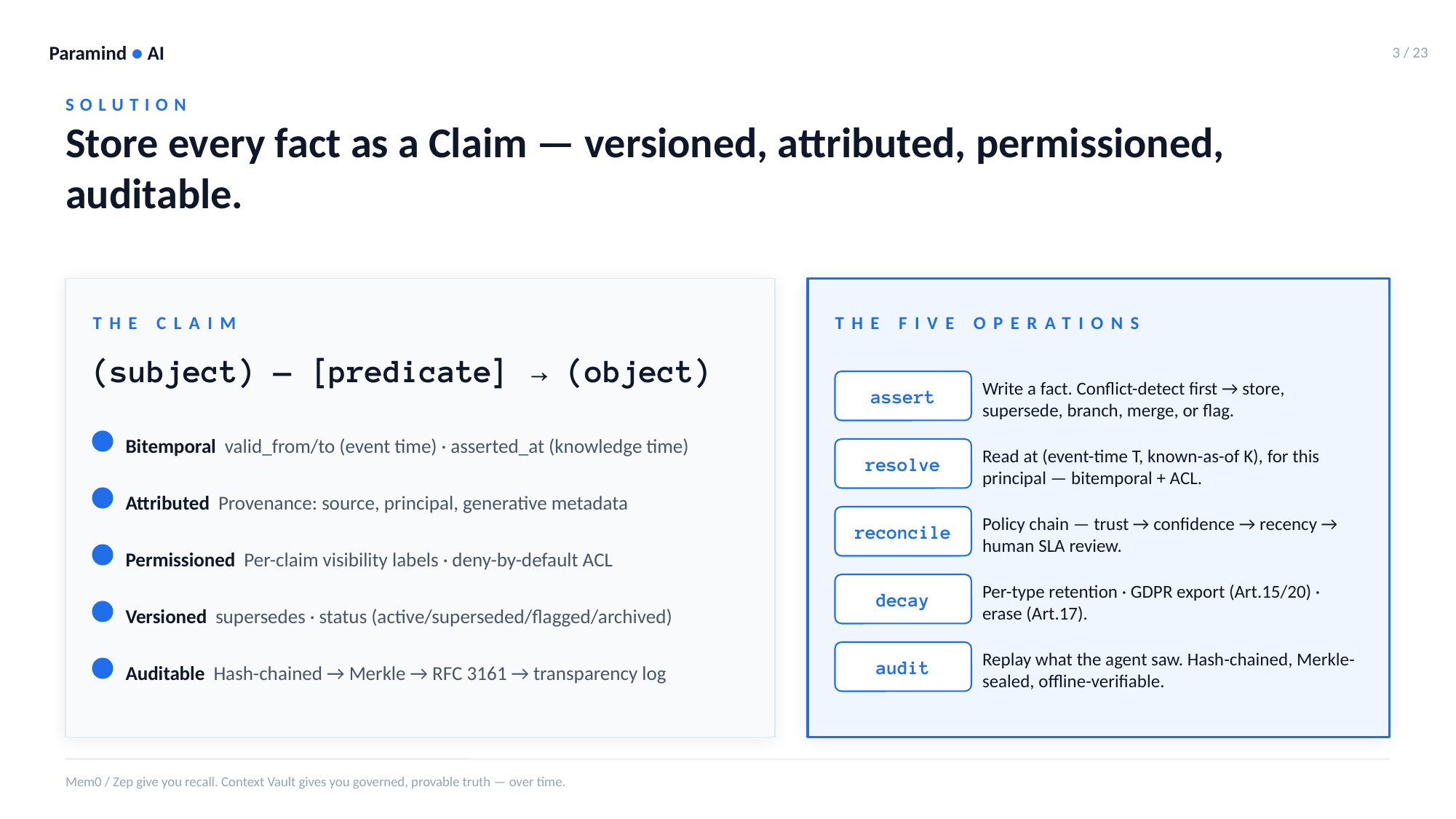

Paramind ● AI
3 / 23
SOLUTION
Store every fact as a Claim — versioned, attributed, permissioned, auditable.

THE CLAIM
THE FIVE OPERATIONS
(subject) — [predicate] → (object)

assert
Write a fact. Conflict-detect first → store, supersede, branch, merge, or flag.
Bitemporal  valid_from/to (event time) · asserted_at (knowledge time)

resolve
Read at (event-time T, known-as-of K), for this principal — bitemporal + ACL.
Attributed  Provenance: source, principal, generative metadata

reconcile
Policy chain — trust → confidence → recency → human SLA review.
Permissioned  Per-claim visibility labels · deny-by-default ACL

decay
Per-type retention · GDPR export (Art.15/20) · erase (Art.17).
Versioned  supersedes · status (active/superseded/flagged/archived)

audit
Replay what the agent saw. Hash-chained, Merkle-sealed, offline-verifiable.
Auditable  Hash-chained → Merkle → RFC 3161 → transparency log

Mem0 / Zep give you recall. Context Vault gives you governed, provable truth — over time.